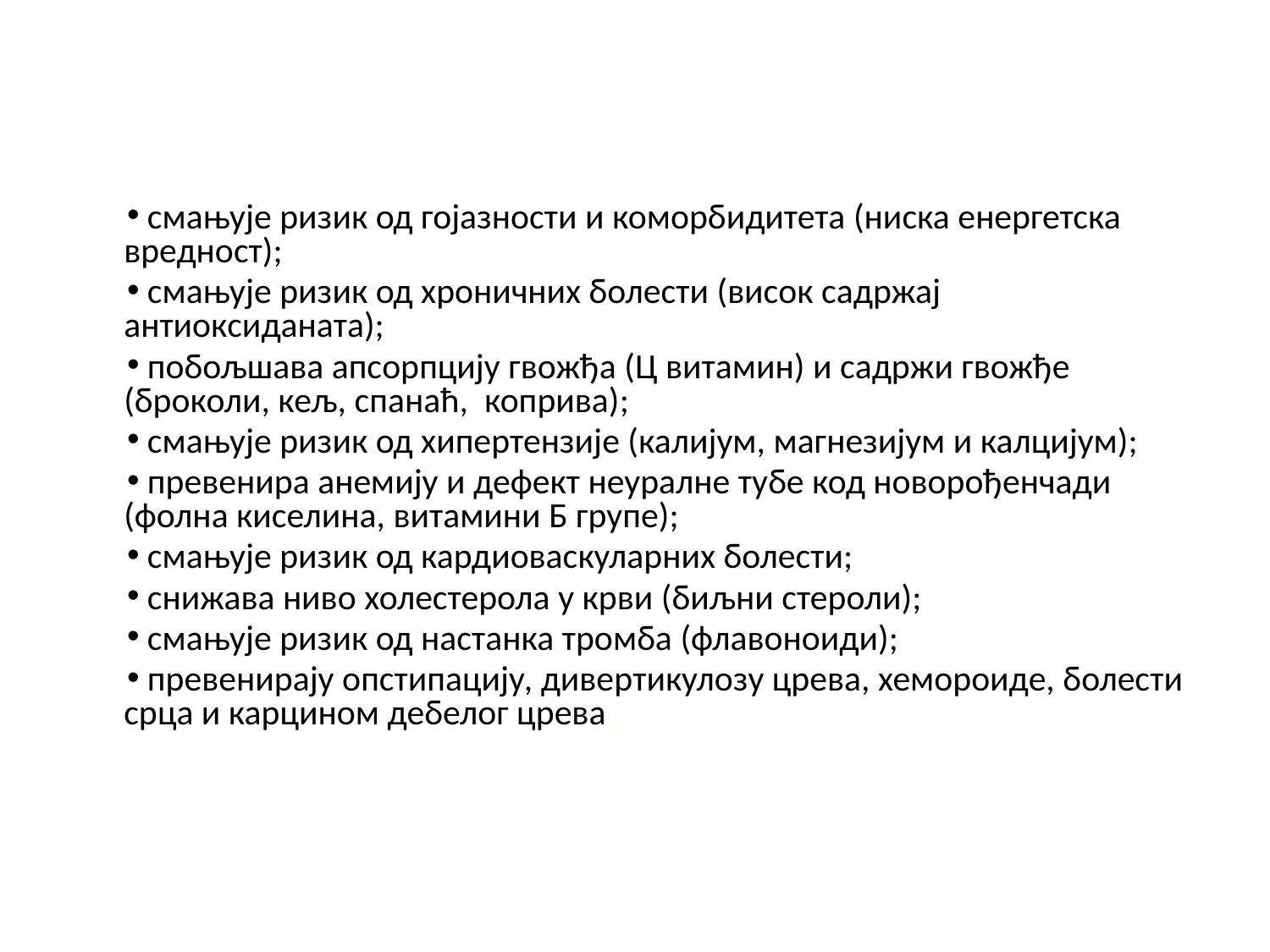

смањује ризик од гојазности и коморбидитета (ниска енергетска вредност);
 смањује ризик од хроничних болести (висок садржај антиоксиданата);
 побољшава апсорпцију гвожђа (Ц витамин) и садржи гвожђе (броколи, кељ, спанаћ,  коприва);
 смањује ризик од хипертензије (калијум, магнезијум и калцијум);
 превенира анемију и дефект неуралне тубе код новорођенчади (фолна киселина, витамини Б групе);
 смањује ризик од кардиоваскуларних болести;
 снижава ниво холестерола у крви (биљни стероли);
 смањује ризик од настанка тромба (флавоноиди);
 превенирају опстипацију, дивертикулозу црева, хемороиде, болести срца и карцином дебелог црева.